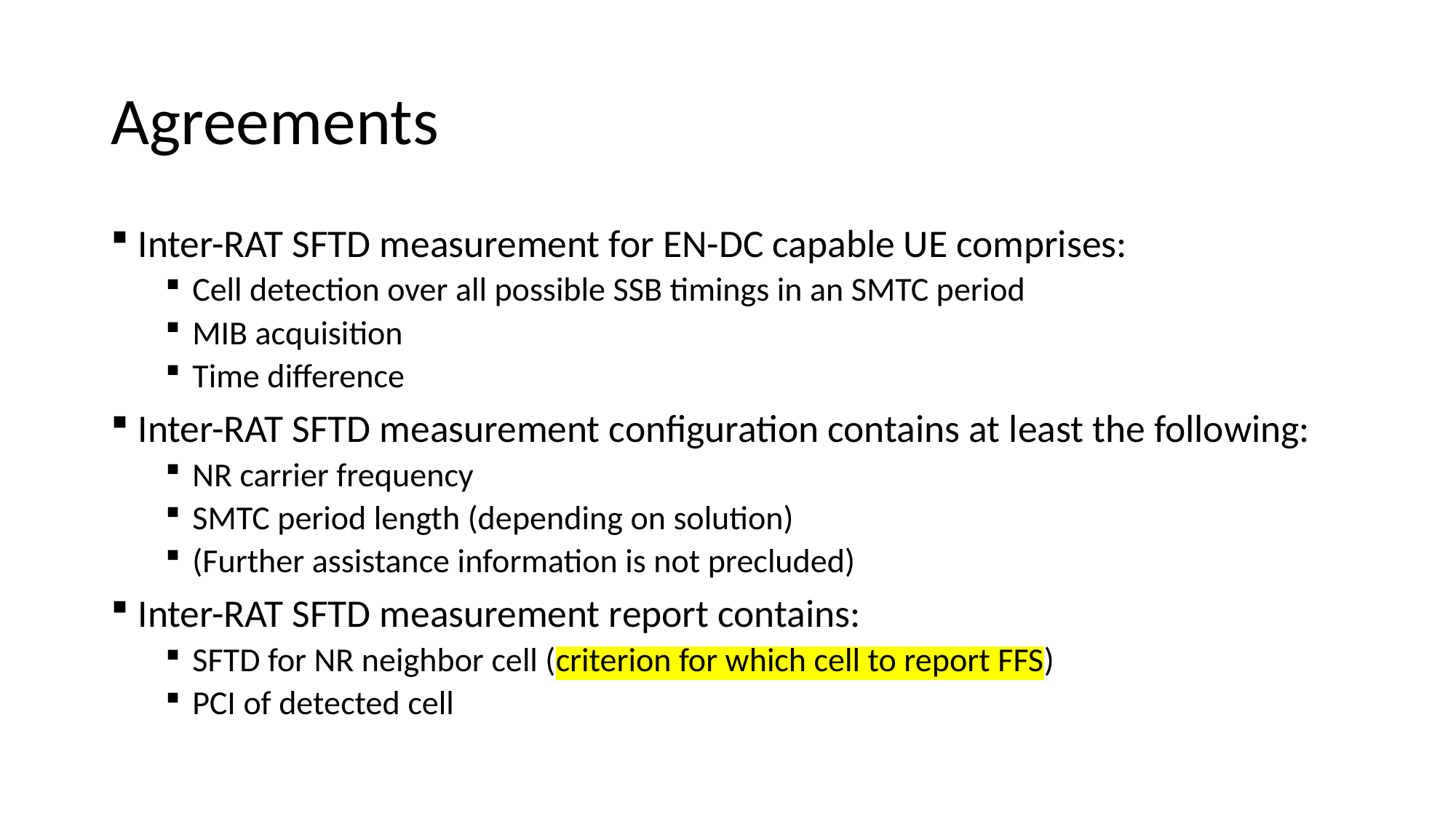

# Agreements
Inter-RAT SFTD measurement for EN-DC capable UE comprises:
Cell detection over all possible SSB timings in an SMTC period
MIB acquisition
Time difference
Inter-RAT SFTD measurement configuration contains at least the following:
NR carrier frequency
SMTC period length (depending on solution)
(Further assistance information is not precluded)
Inter-RAT SFTD measurement report contains:
SFTD for NR neighbor cell (criterion for which cell to report FFS)
PCI of detected cell